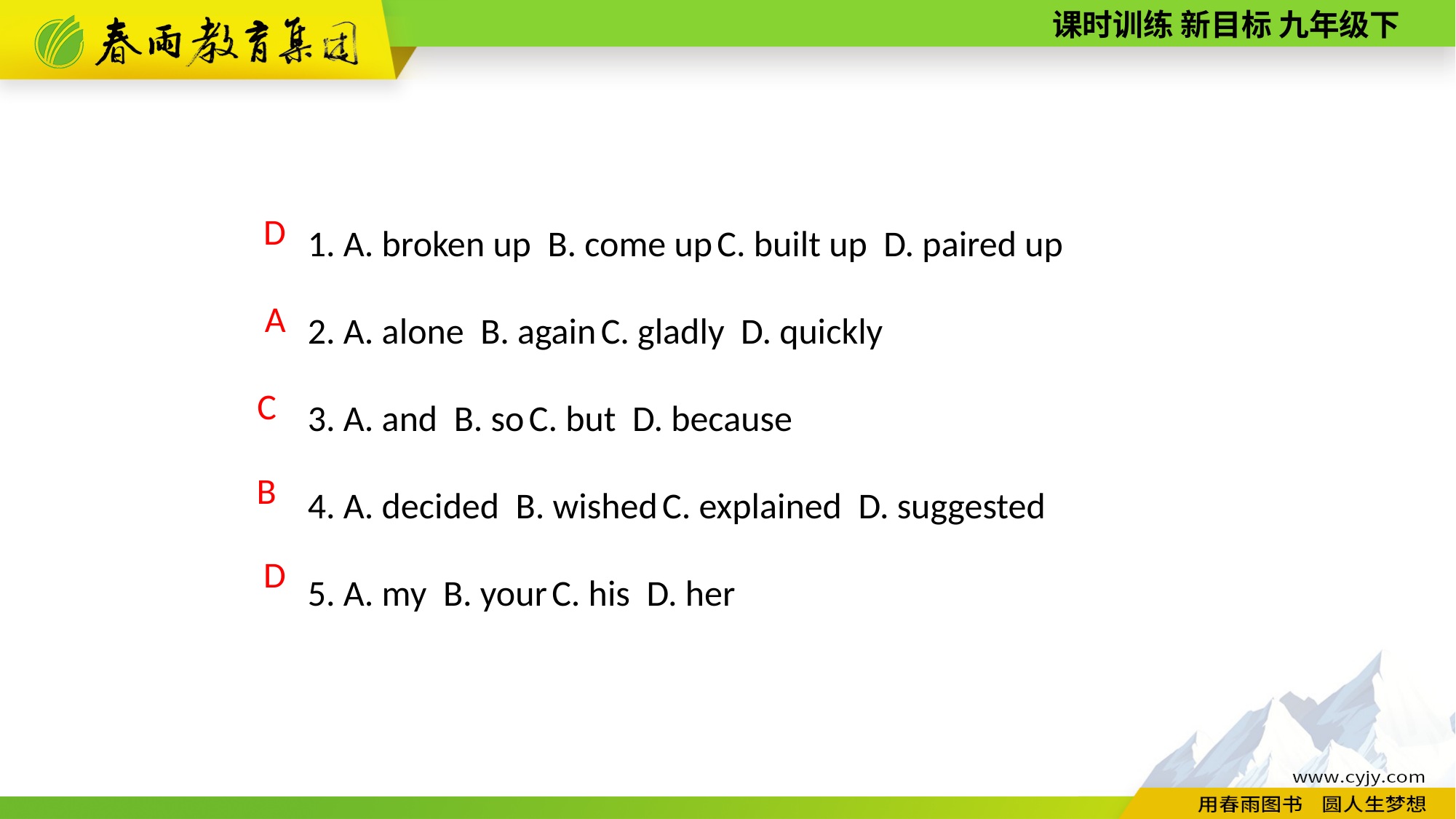

1. A. broken up  B. come up C. built up  D. paired up
2. A. alone  B. again C. gladly  D. quickly
3. A. and  B. so C. but  D. because
4. A. decided  B. wished C. explained  D. suggested
5. A. my  B. your C. his  D. her
D
A
 C
B
D